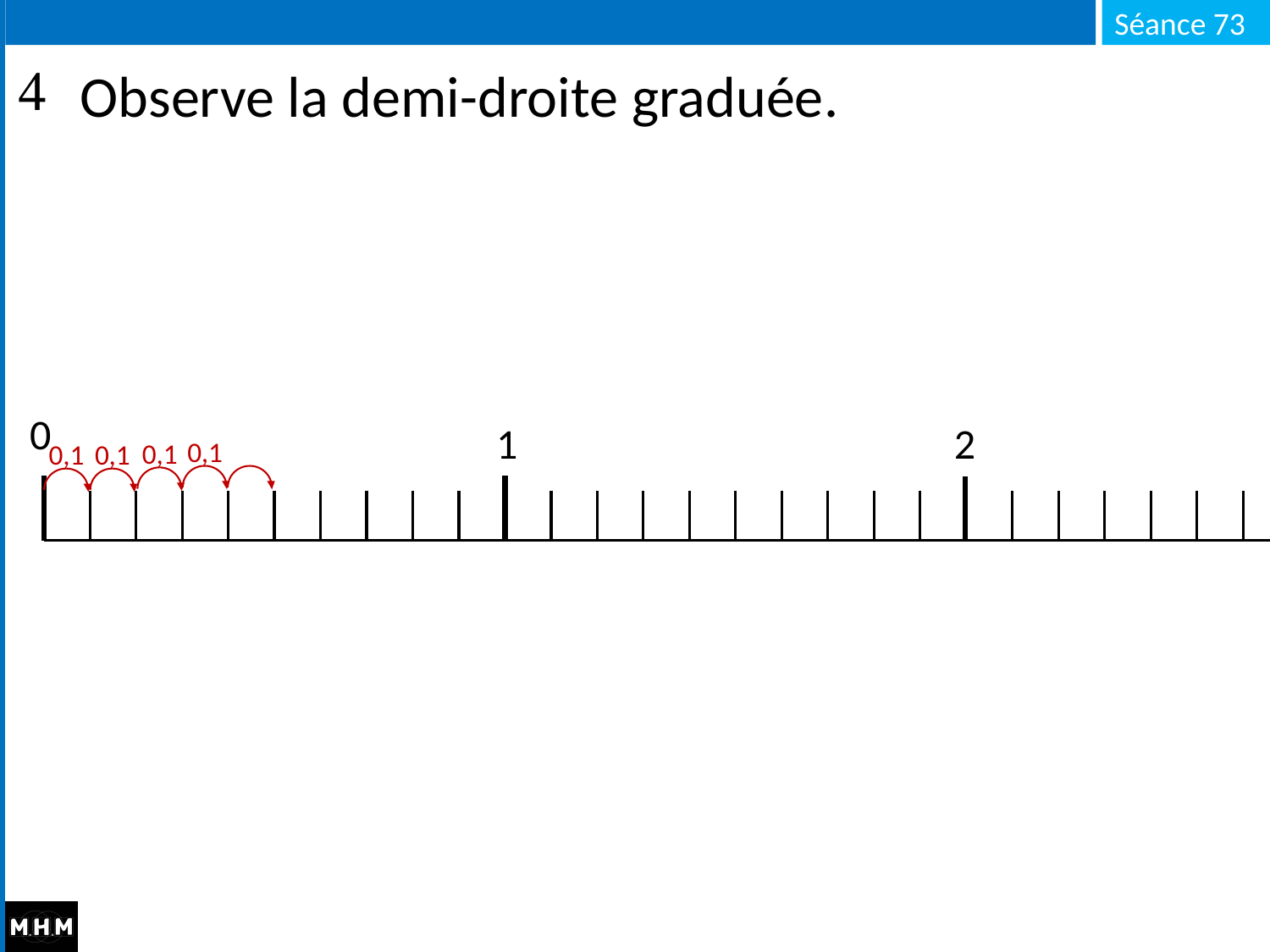

# Observe la demi-droite graduée.
0
2
1
0,1
0,1
0,1
0,1